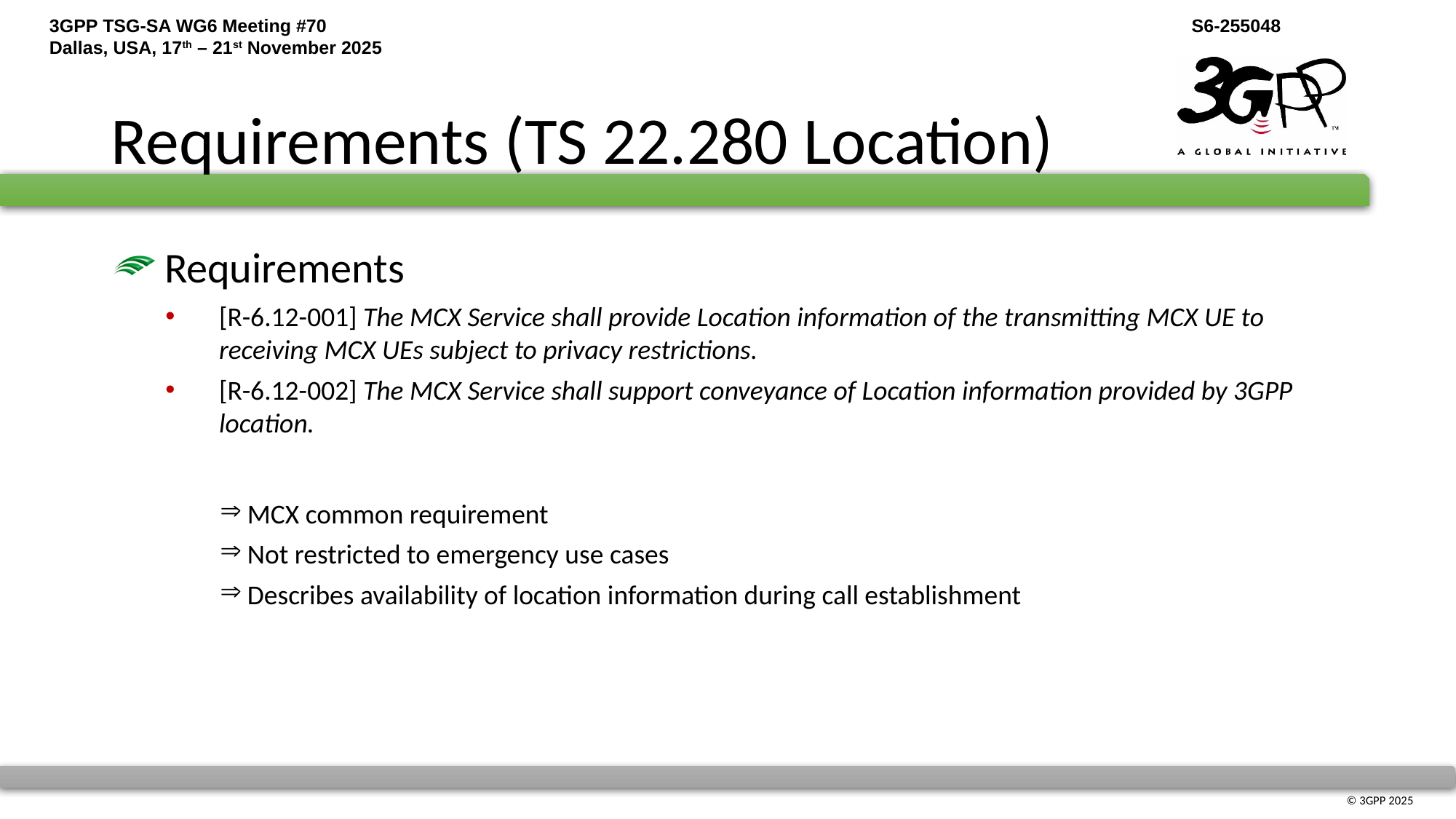

# Requirements (TS 22.280 Location)
Requirements
[R-6.12-001] The MCX Service shall provide Location information of the transmitting MCX UE to receiving MCX UEs subject to privacy restrictions.
[R-6.12-002] The MCX Service shall support conveyance of Location information provided by 3GPP location.

MCX common requirement
Not restricted to emergency use cases
Describes availability of location information during call establishment